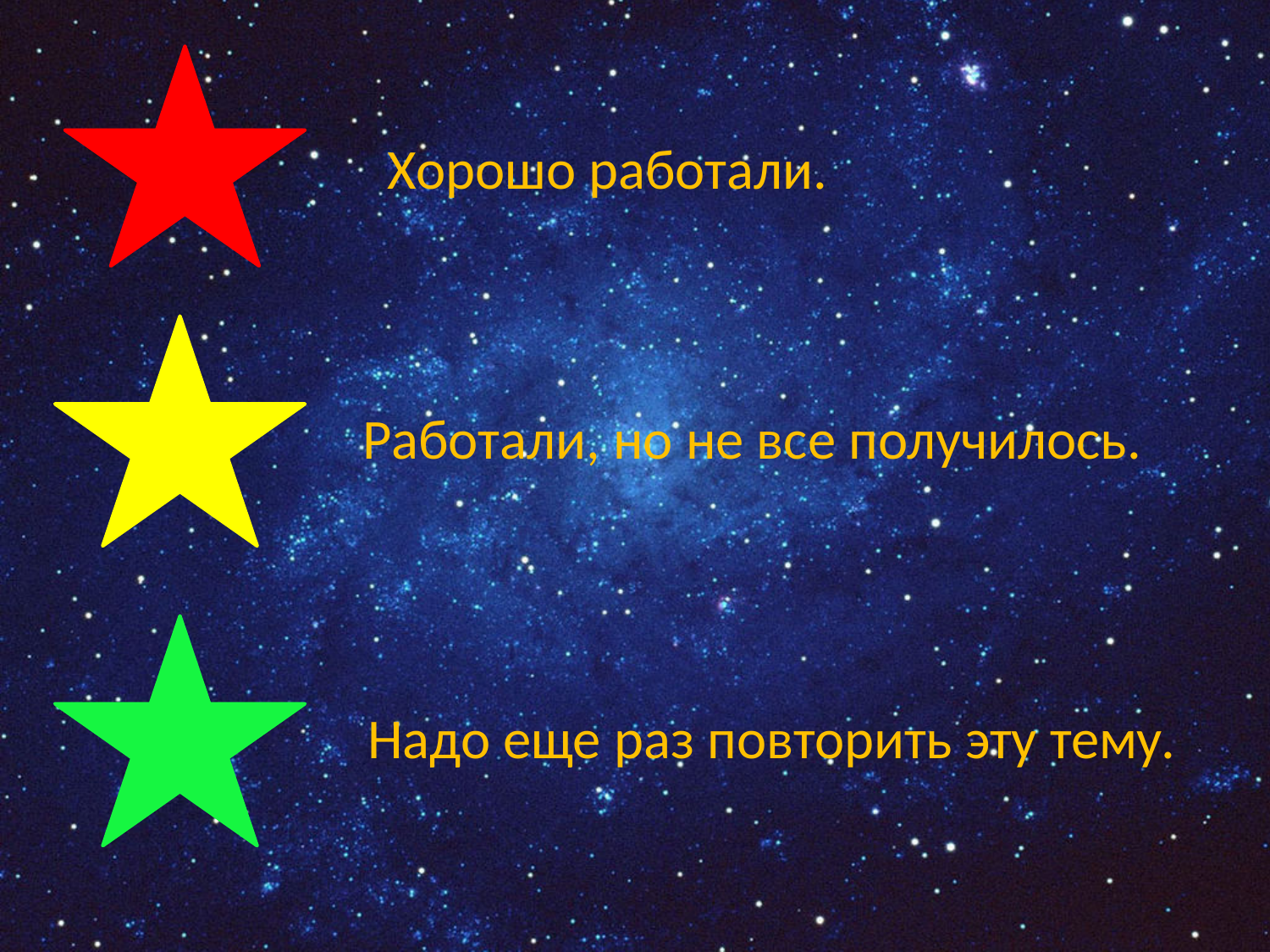

Хорошо работали.

Работали, но не все получилось.

Надо еще раз повторить эту тему.